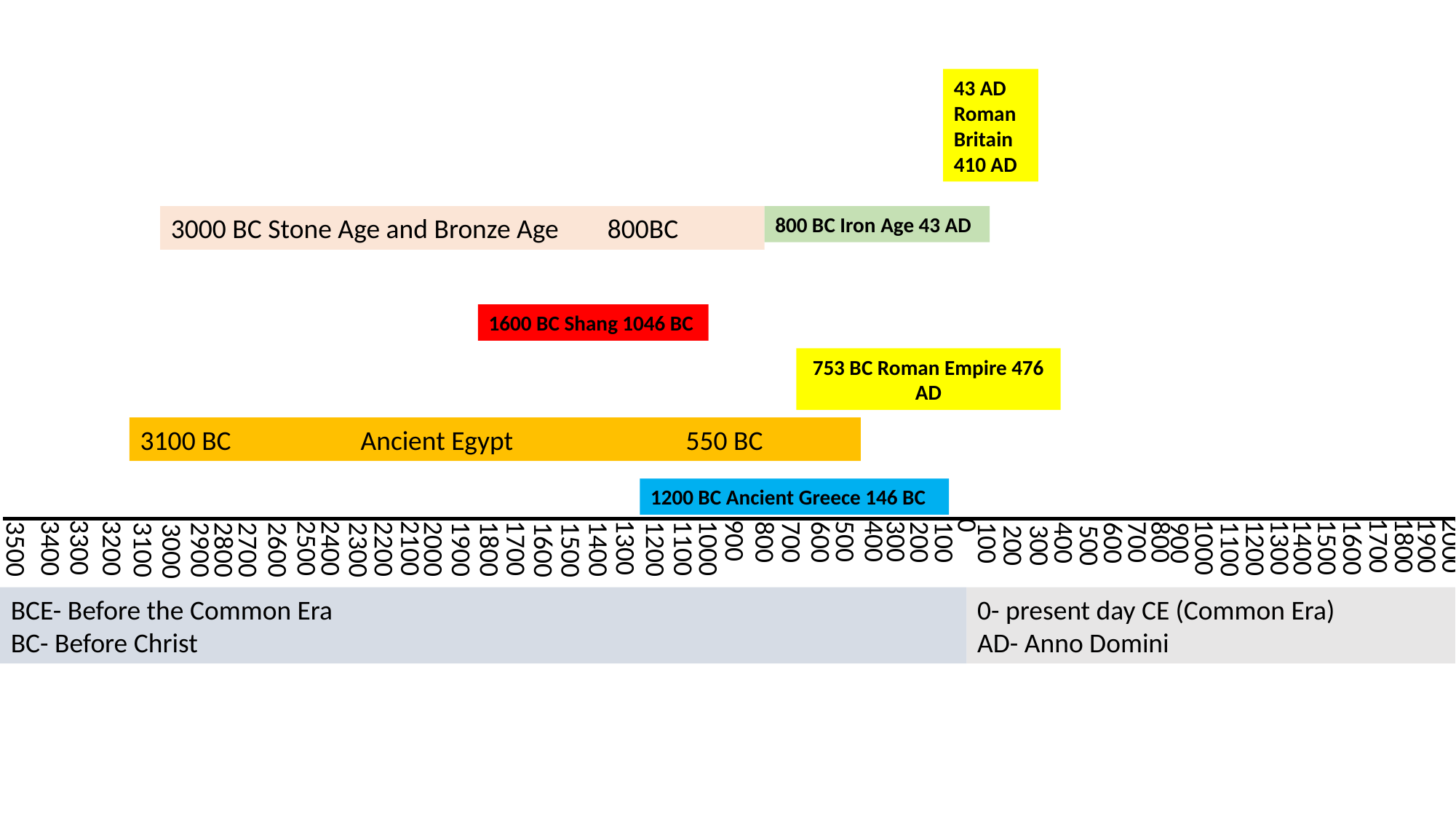

43 AD Roman Britain 410 AD
3000 BC Stone Age and Bronze Age	800BC
800 BC Iron Age 43 AD
1600 BC Shang 1046 BC
753 BC Roman Empire 476 AD
3100 BC                     Ancient Egypt		550 BC
1200 BC Ancient Greece 146 BC
0
1900
1700
1800
2000
900
1000
1300
1400
1500
1600
3300
1300
3400
2100
300
1200
3200
2500
1000
500
400
2400
1700
1100
3500
700
600
200
100
700
800
1100
2200
2000
1900
1800
1400
1200
800
100
400
600
900
3100
2900
2800
2700
2600
1600
1500
2300
3000
500
200
300
BCE- Before the Common Era
BC- Before Christ
0- present day CE (Common Era)
AD- Anno Domini